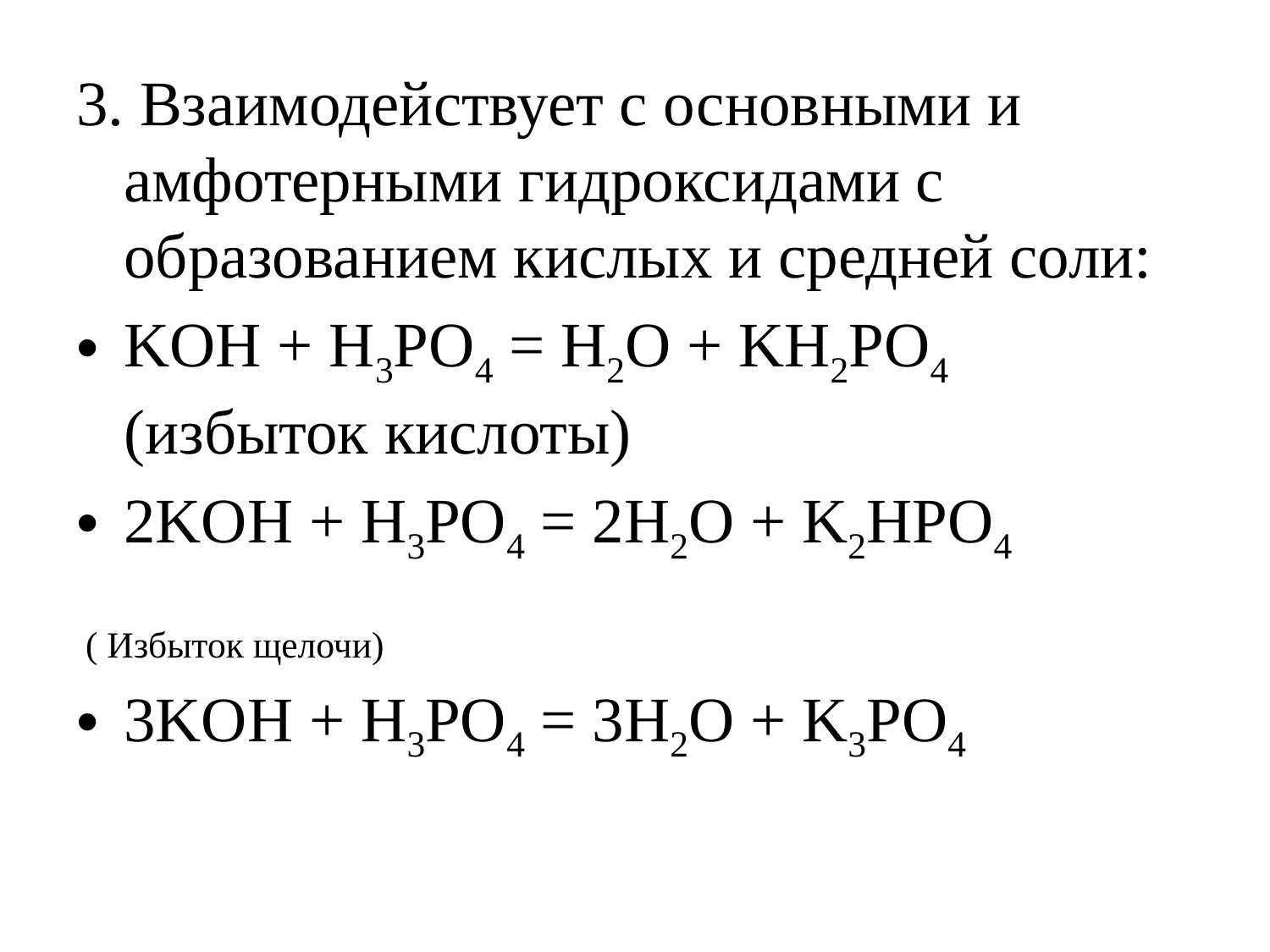

3. Взаимодействует с основными и амфотерными гидроксидами с образованием кислых и средней соли:
KOH + H3PO4 = H2O + KH2PO4 (избыток кислоты)
2KOH + H3PO4 = 2H2O + K2HPO4
 ( Избыток щелочи)
3KOH + H3PO4 = 3H2O + K3PO4